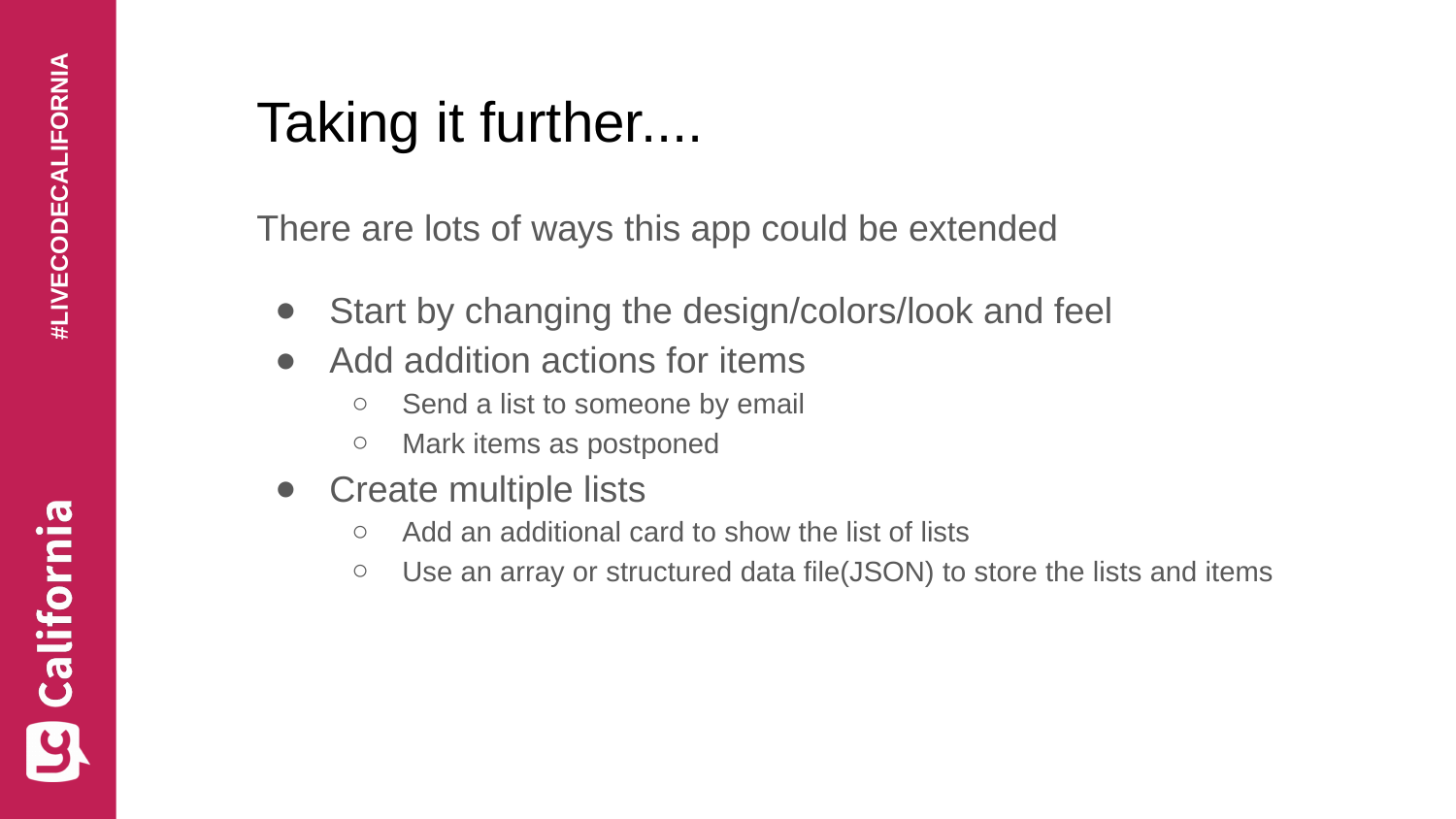

# Taking it further....
There are lots of ways this app could be extended
Start by changing the design/colors/look and feel
Add addition actions for items
Send a list to someone by email
Mark items as postponed
Create multiple lists
Add an additional card to show the list of lists
Use an array or structured data file(JSON) to store the lists and items